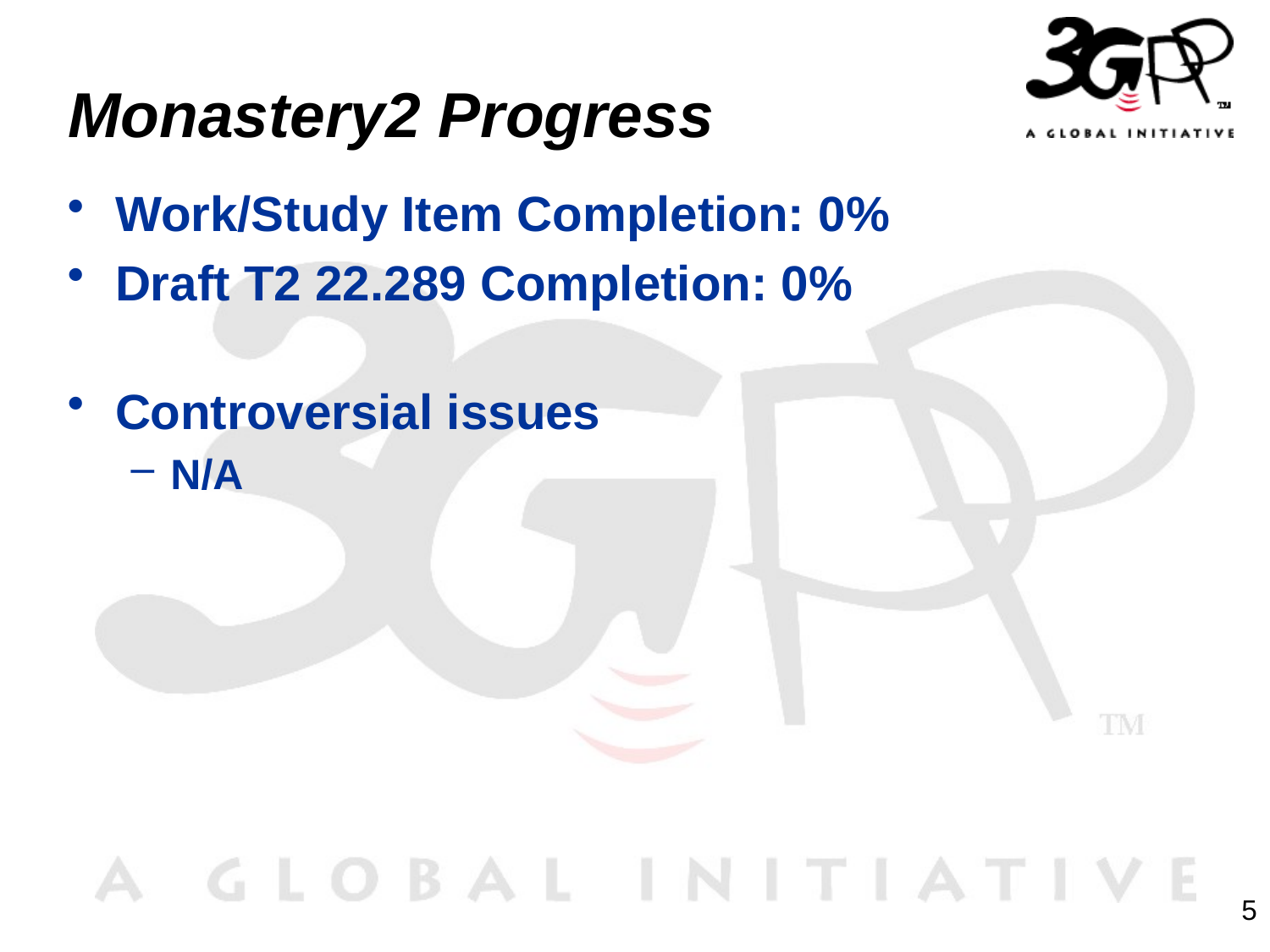

# Monastery2 Progress
Work/Study Item Completion: 0%
Draft T2 22.289 Completion: 0%

Controversial issues
N/A
5